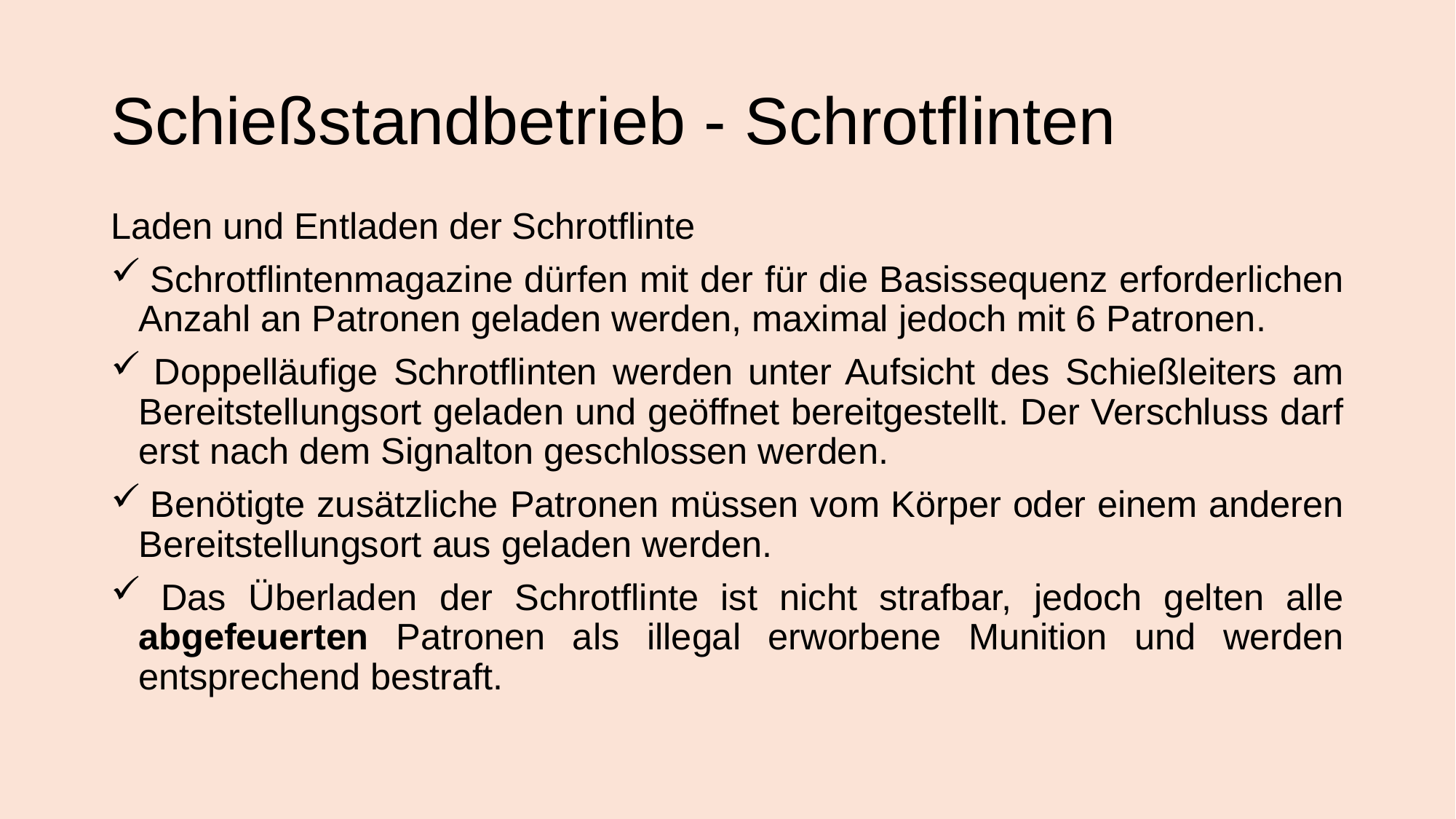

# Schießstandbetrieb - Schrotflinten
Laden und Entladen der Schrotflinte
 Schrotflintenmagazine dürfen mit der für die Basissequenz erforderlichen Anzahl an Patronen geladen werden, maximal jedoch mit 6 Patronen.
 Doppelläufige Schrotflinten werden unter Aufsicht des Schießleiters am Bereitstellungsort geladen und geöffnet bereitgestellt. Der Verschluss darf erst nach dem Signalton geschlossen werden.
 Benötigte zusätzliche Patronen müssen vom Körper oder einem anderen Bereitstellungsort aus geladen werden.
 Das Überladen der Schrotflinte ist nicht strafbar, jedoch gelten alle abgefeuerten Patronen als illegal erworbene Munition und werden entsprechend bestraft.